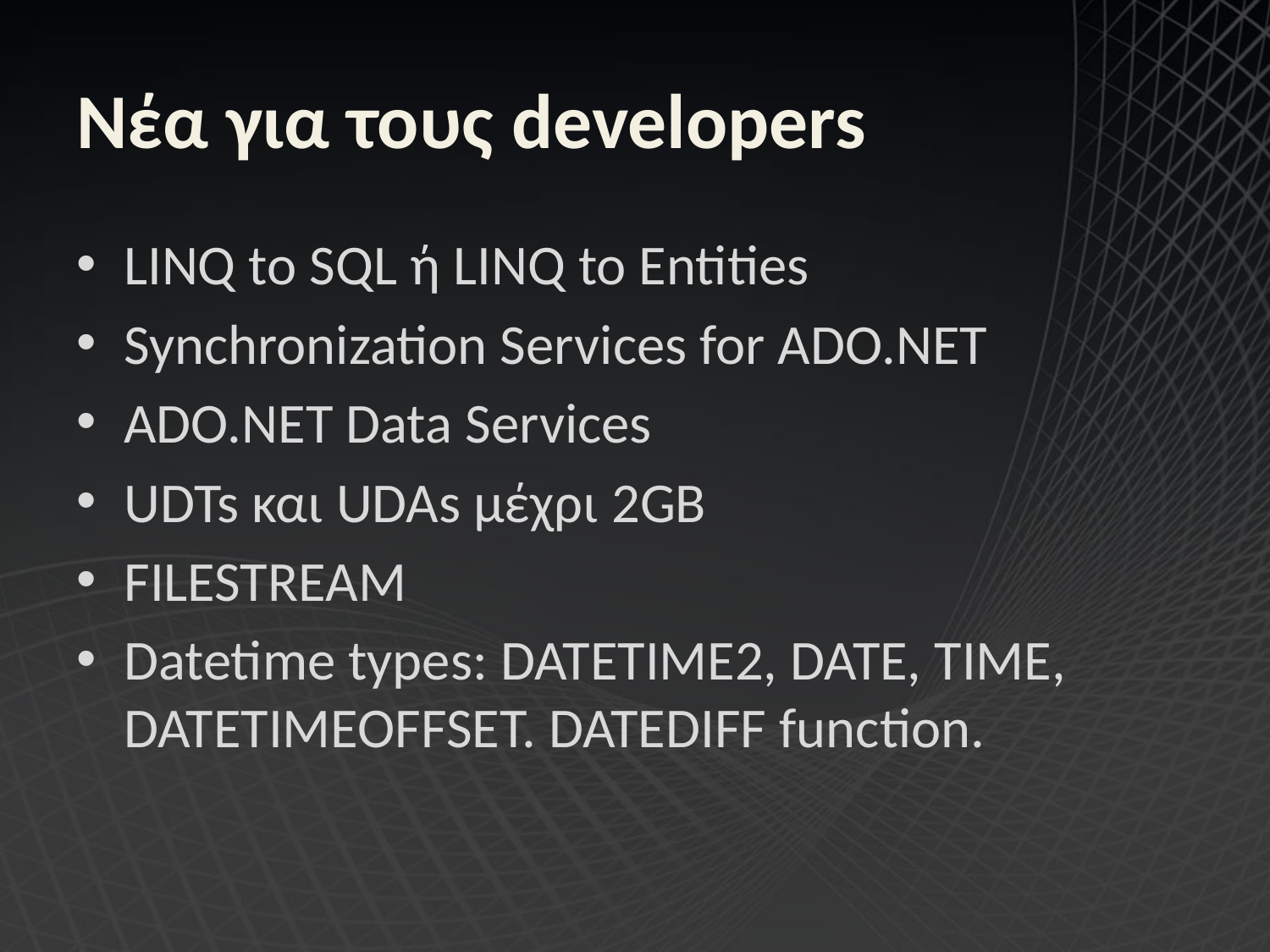

# Νέα για τους developers
LINQ to SQL ή LINQ to Entities
Synchronization Services for ADO.NET
ADO.NET Data Services
UDTs και UDAs μέχρι 2GB
FILESTREAM
Datetime types: DATETIME2, DATE, TIME, DATETIMEOFFSET. DATEDIFF function.